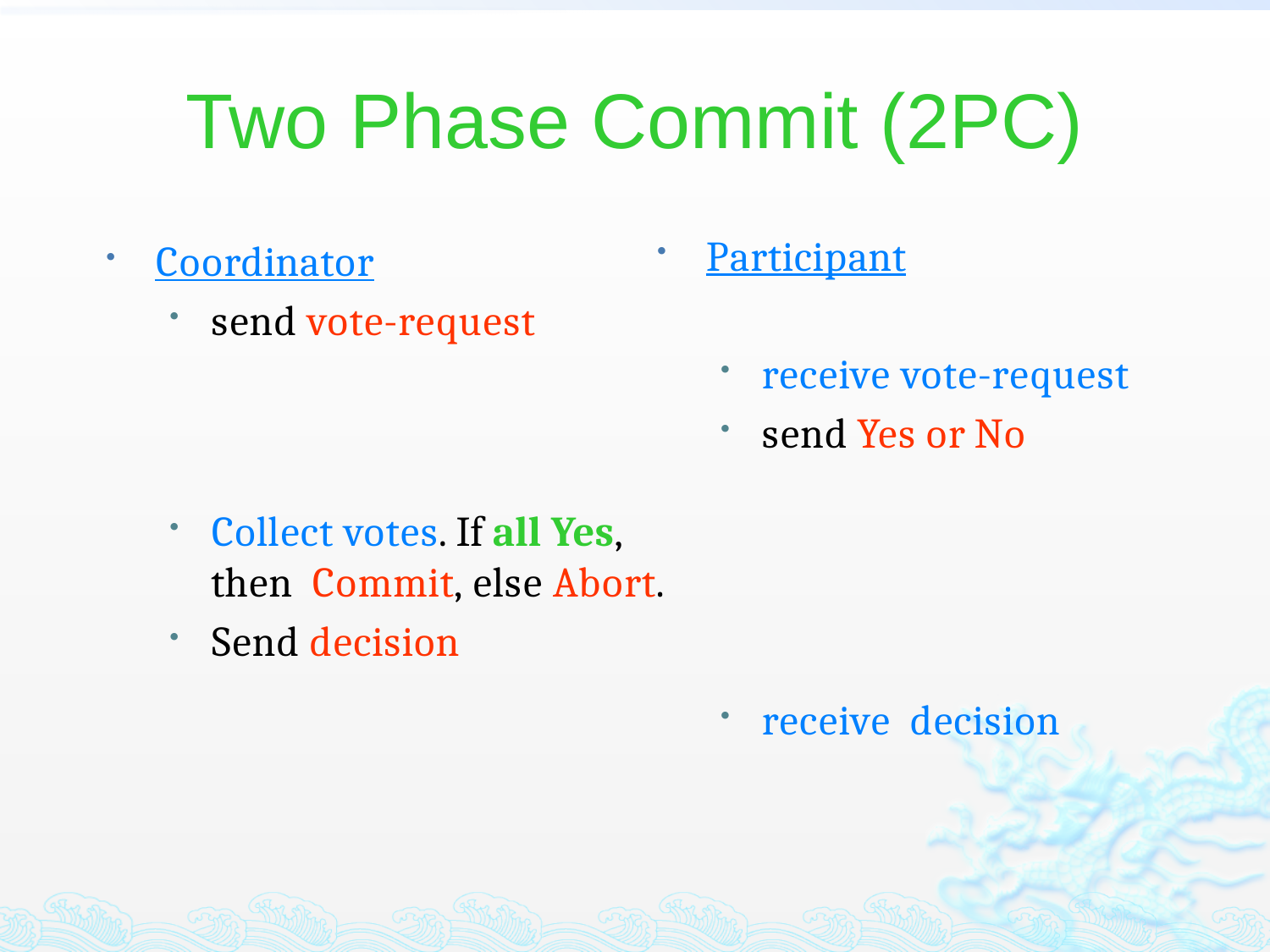

# Two Phase Commit (2PC)
Participant

receive vote-request
send Yes or No

receive  decision
Coordinator
send vote-request

Collect votes. If all Yes, then  Commit, else Abort.
Send decision